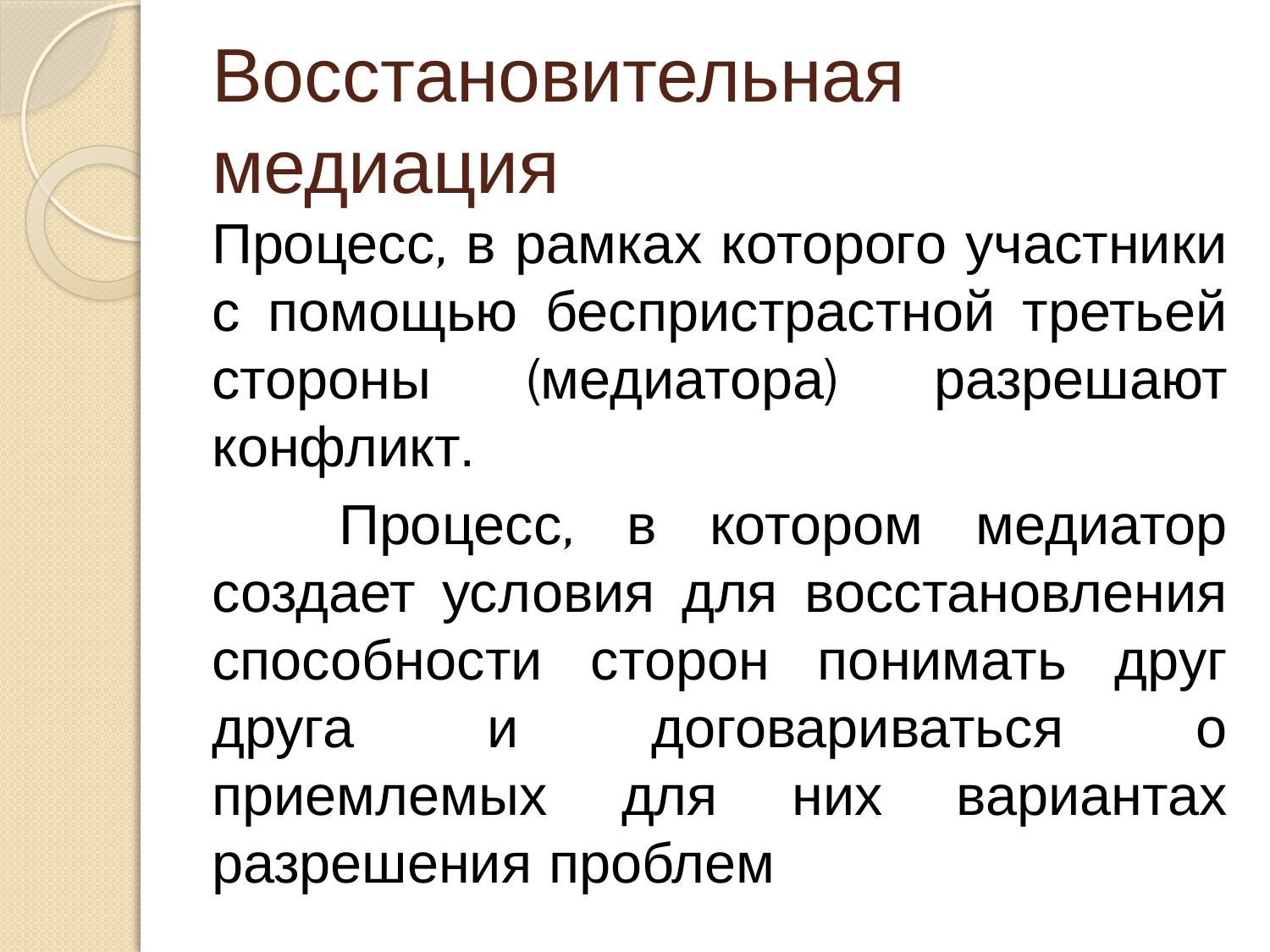

# Восстановительная медиация
Процесс, в рамках которого участники с помощью беспристрастной третьей стороны (медиатора) разрешают конфликт.
	Процесс, в котором медиатор создает условия для восстановления способности сторон понимать друг друга и договариваться о приемлемых для них вариантах разрешения проблем